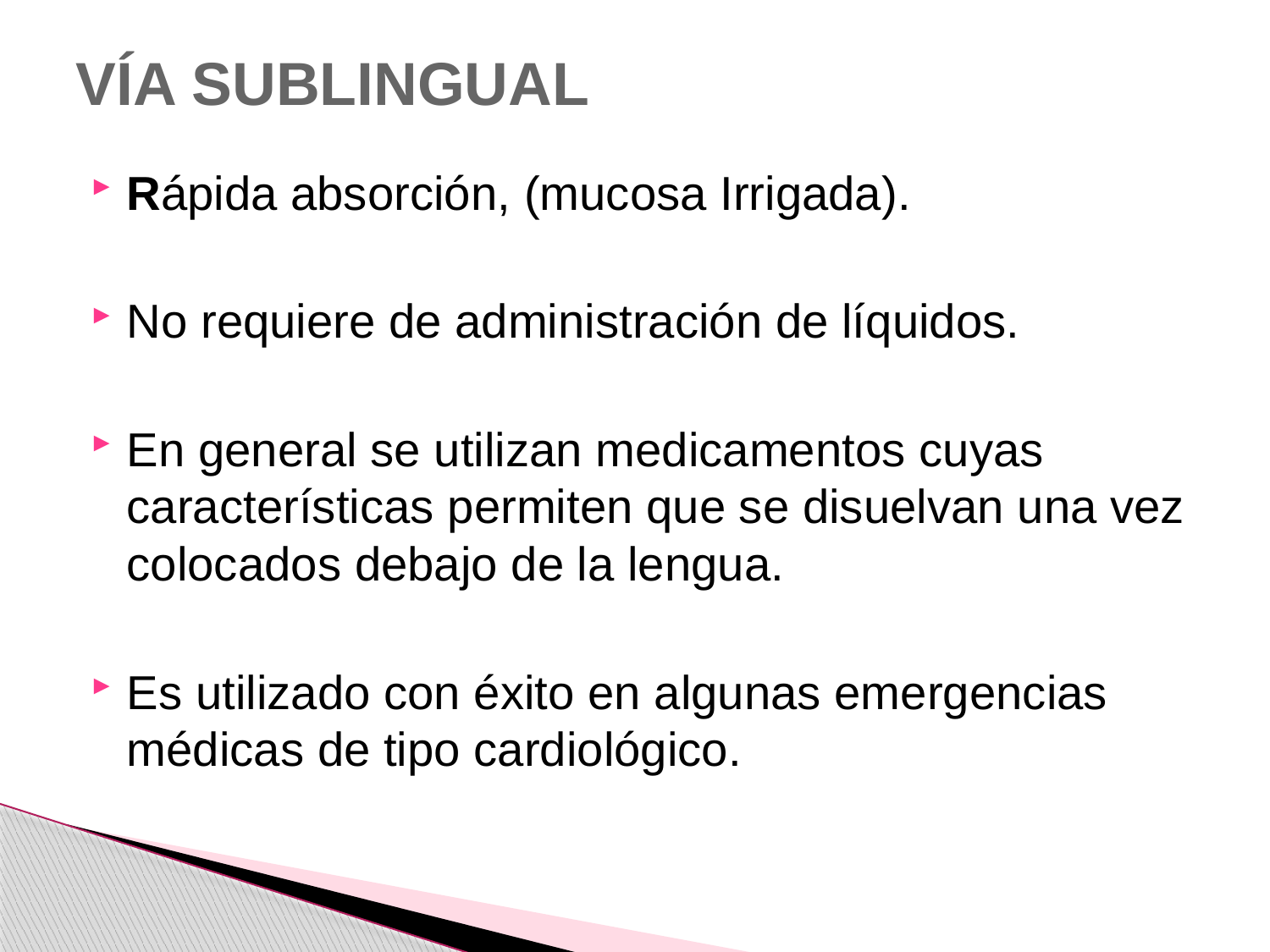

# VÍA SUBLINGUAL
Rápida absorción, (mucosa Irrigada).

No requiere de administración de líquidos.

En general se utilizan medicamentos cuyas características permiten que se disuelvan una vez colocados debajo de la lengua.

Es utilizado con éxito en algunas emergencias médicas de tipo cardiológico.